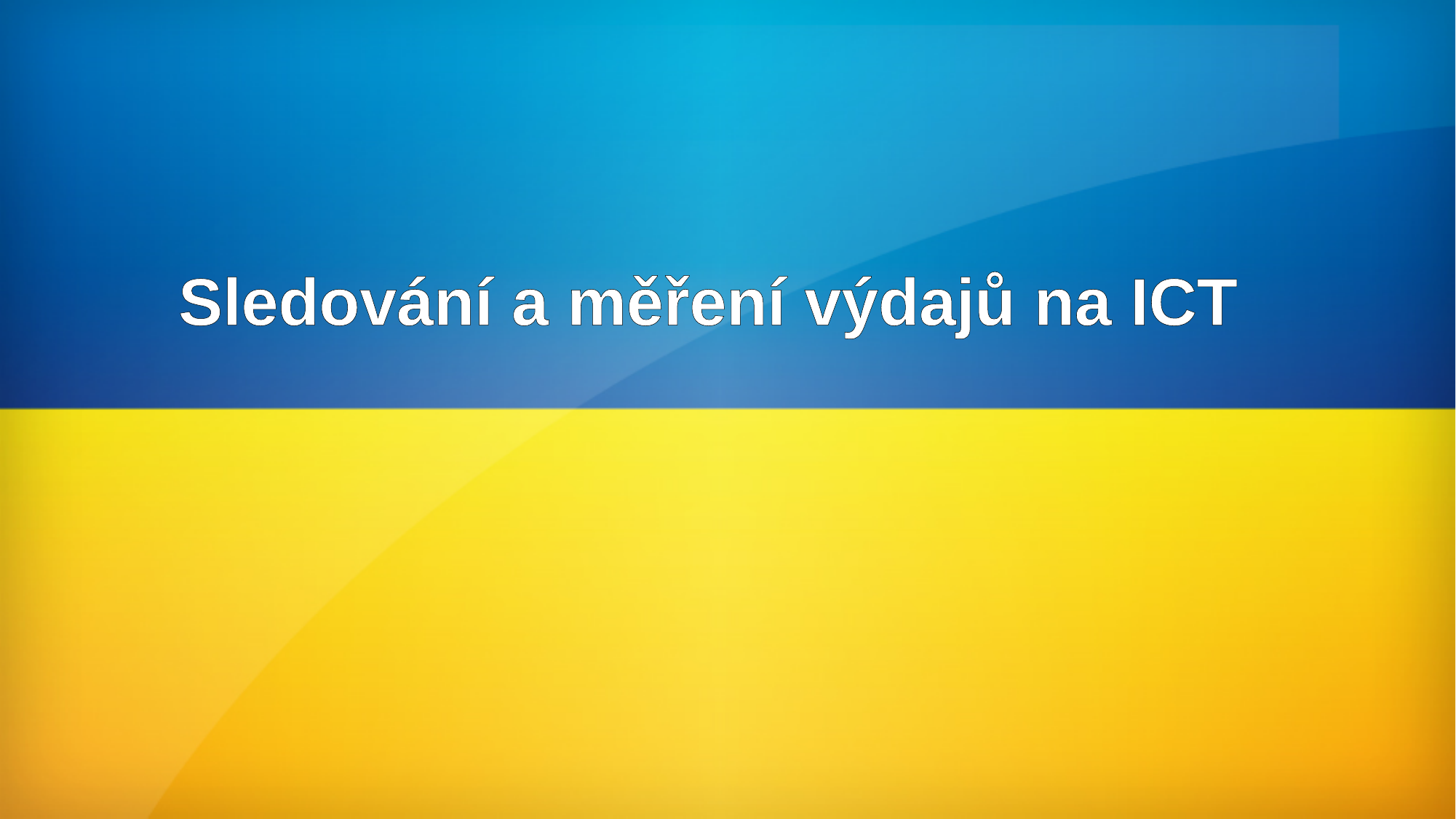

# Sledování a měření výdajů na ICT